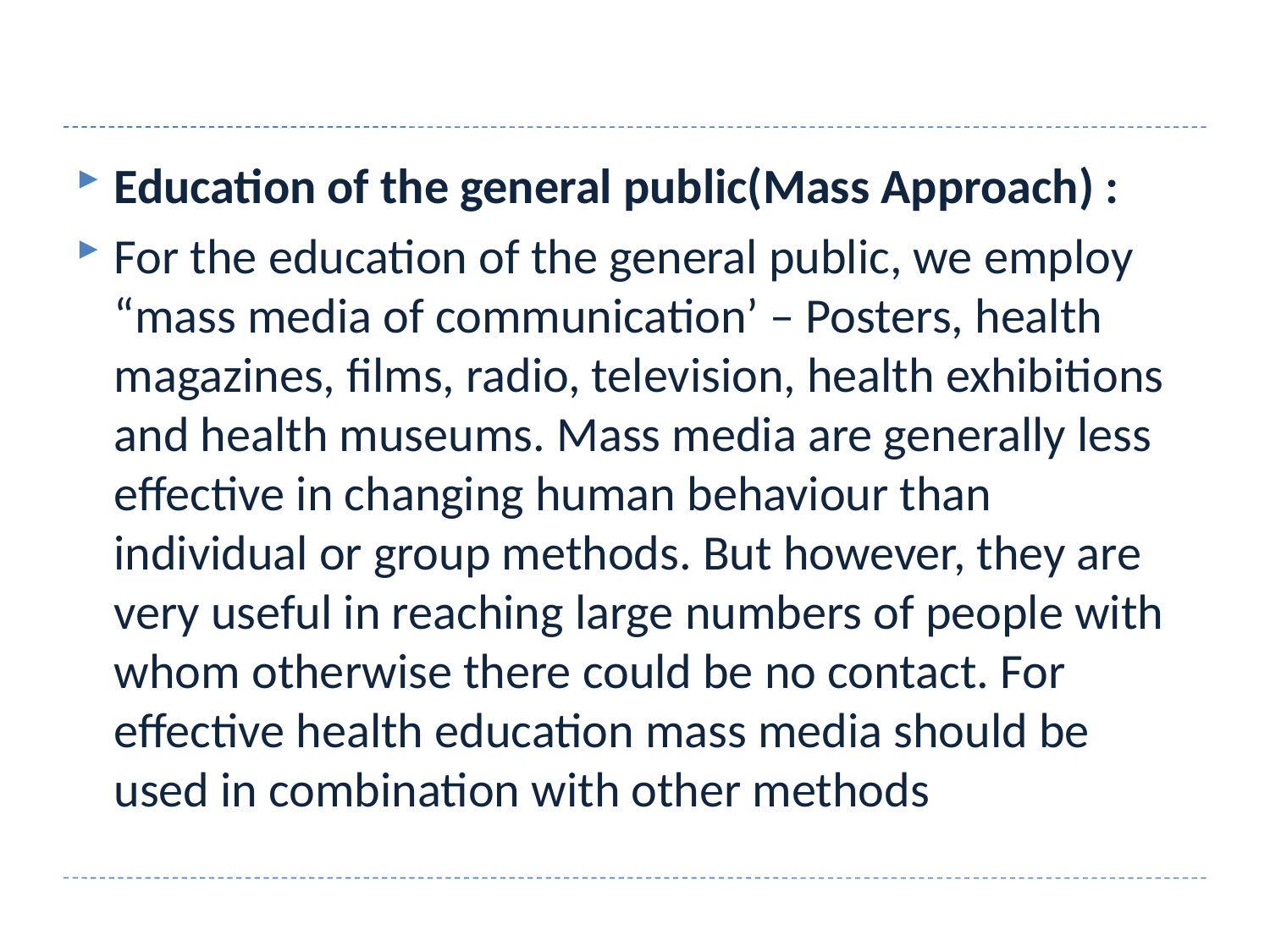

#
Education of the general public(Mass Approach) :
For the education of the general public, we employ “mass media of communication’ – Posters, health magazines, films, radio, television, health exhibitions and health museums. Mass media are generally less effective in changing human behaviour than individual or group methods. But however, they are very useful in reaching large numbers of people with whom otherwise there could be no contact. For effective health education mass media should be used in combination with other methods